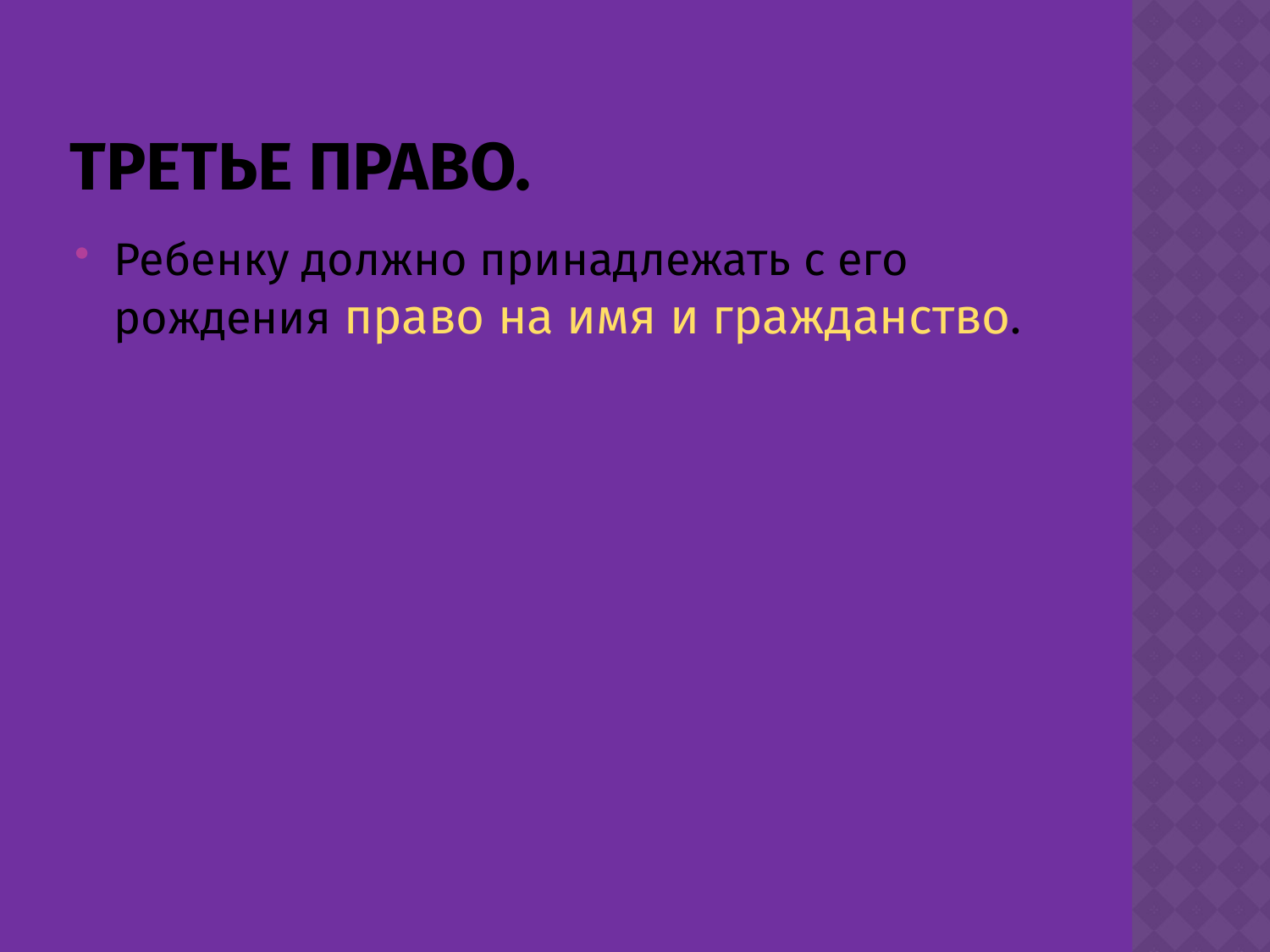

# Третье право.
Ребенку должно принадлежать с его рождения право на имя и гражданство.